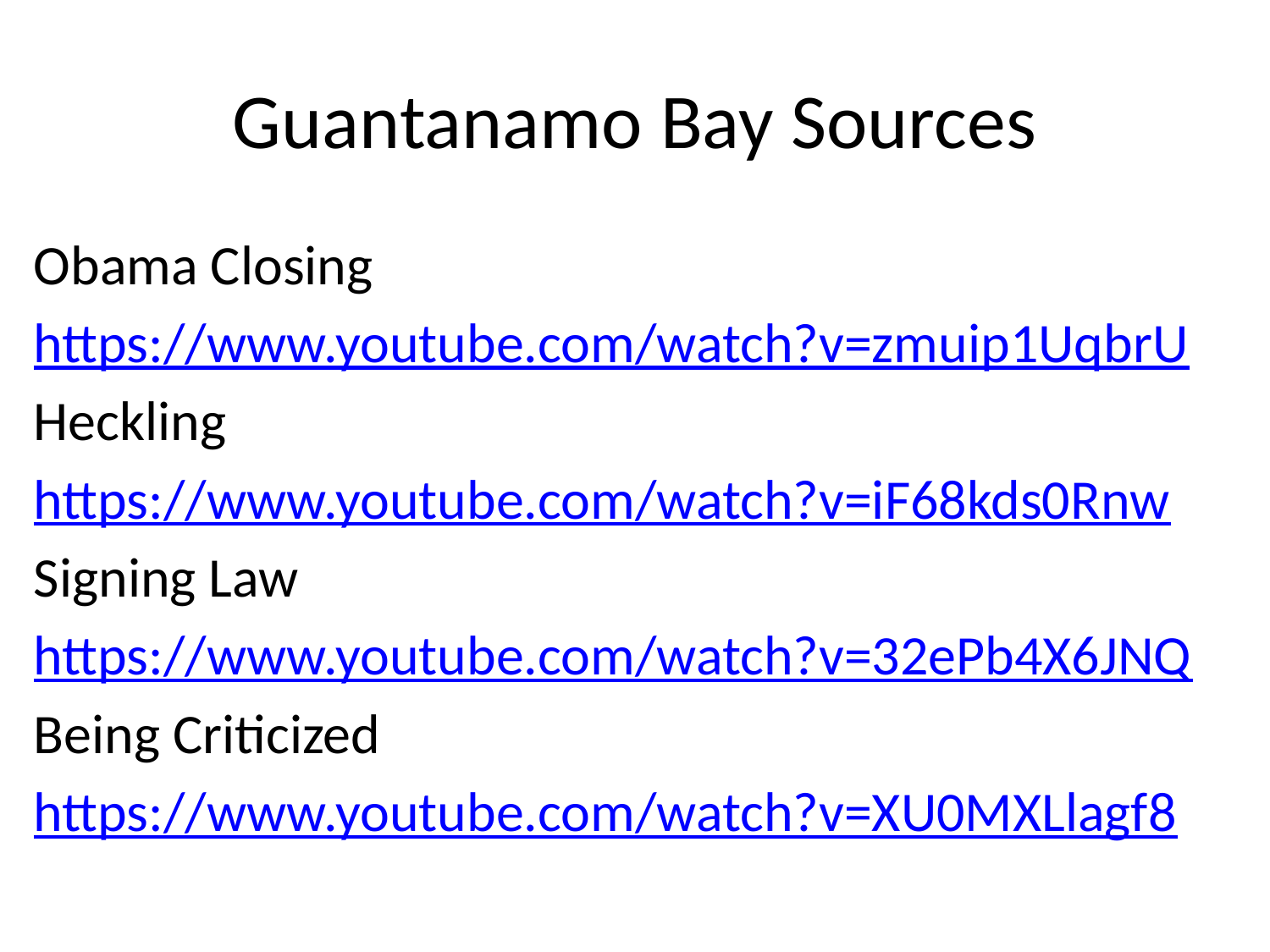

# Guantanamo Bay Sources
Obama Closing
https://www.youtube.com/watch?v=zmuip1UqbrU
Heckling
https://www.youtube.com/watch?v=iF68kds0Rnw
Signing Law
https://www.youtube.com/watch?v=32ePb4X6JNQ
Being Criticized
https://www.youtube.com/watch?v=XU0MXLlagf8